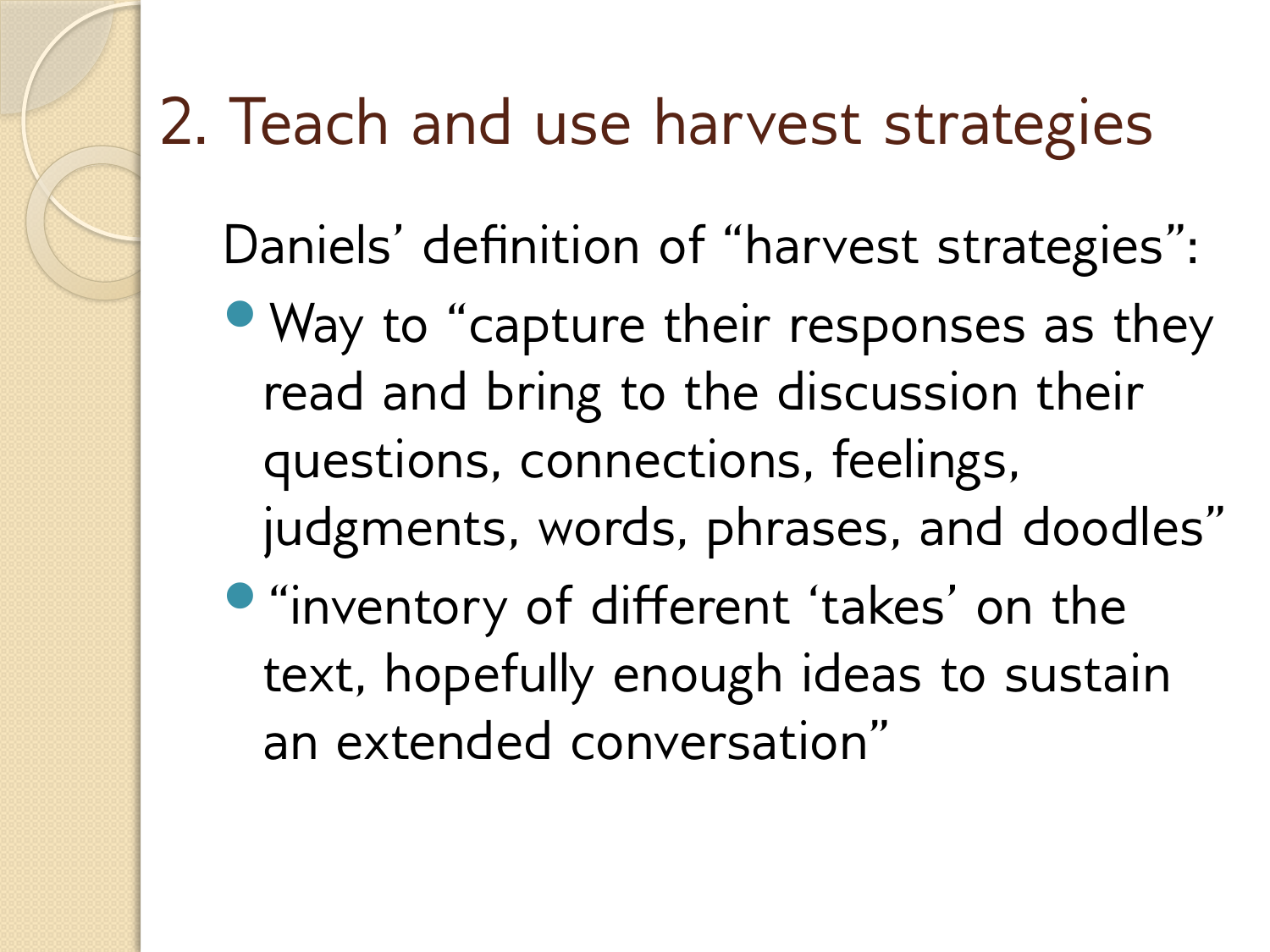

# 2. Teach and use harvest strategies
Daniels’ definition of “harvest strategies”:
Way to “capture their responses as they read and bring to the discussion their questions, connections, feelings, judgments, words, phrases, and doodles”
“inventory of different ‘takes’ on the text, hopefully enough ideas to sustain an extended conversation”